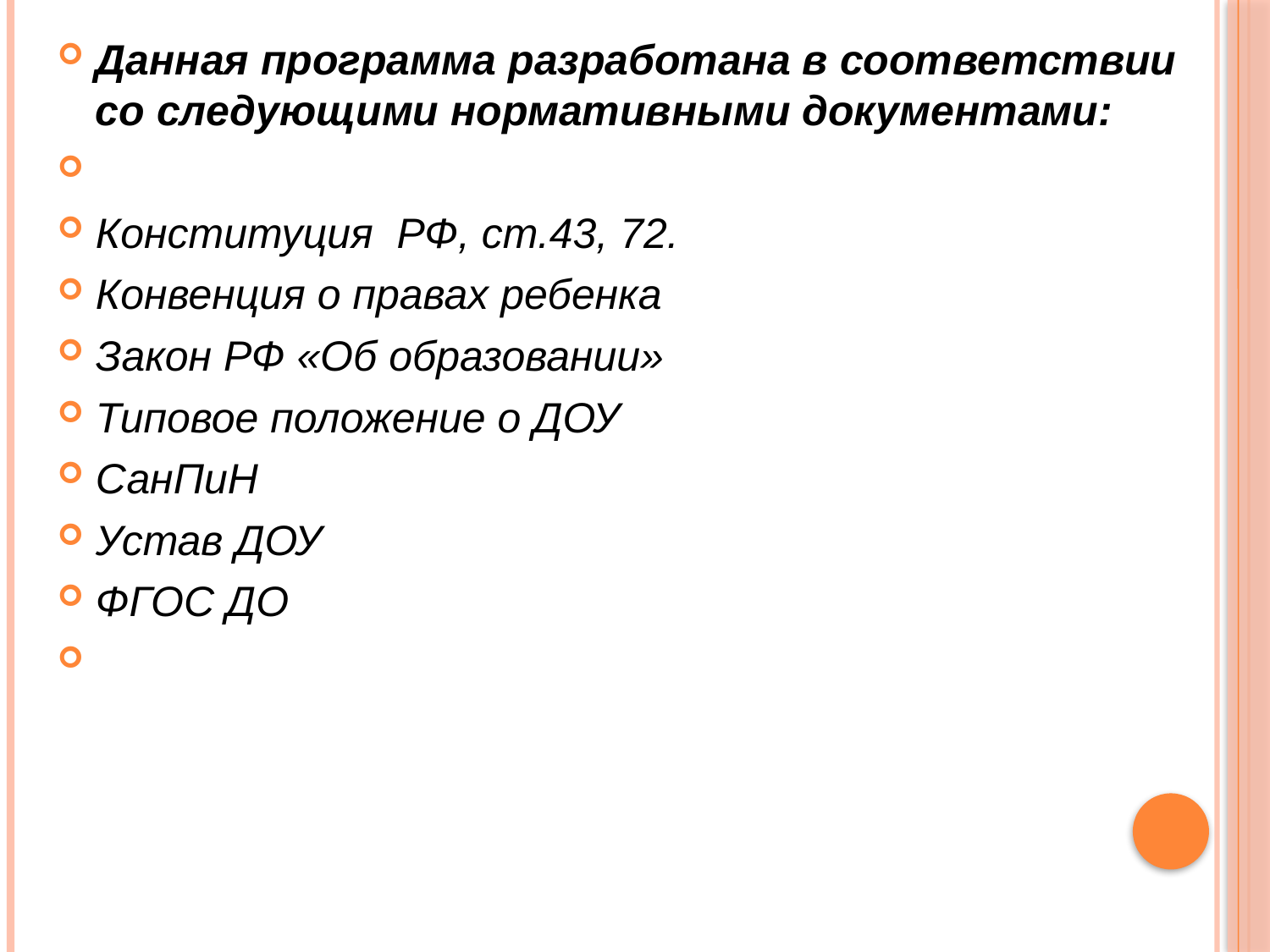

Данная программа разработана в соответствии со следующими нормативными документами:

Конституция  РФ, ст.43, 72.
Конвенция о правах ребенка
Закон РФ «Об образовании»
Типовое положение о ДОУ
СанПиН
Устав ДОУ
ФГОС ДО